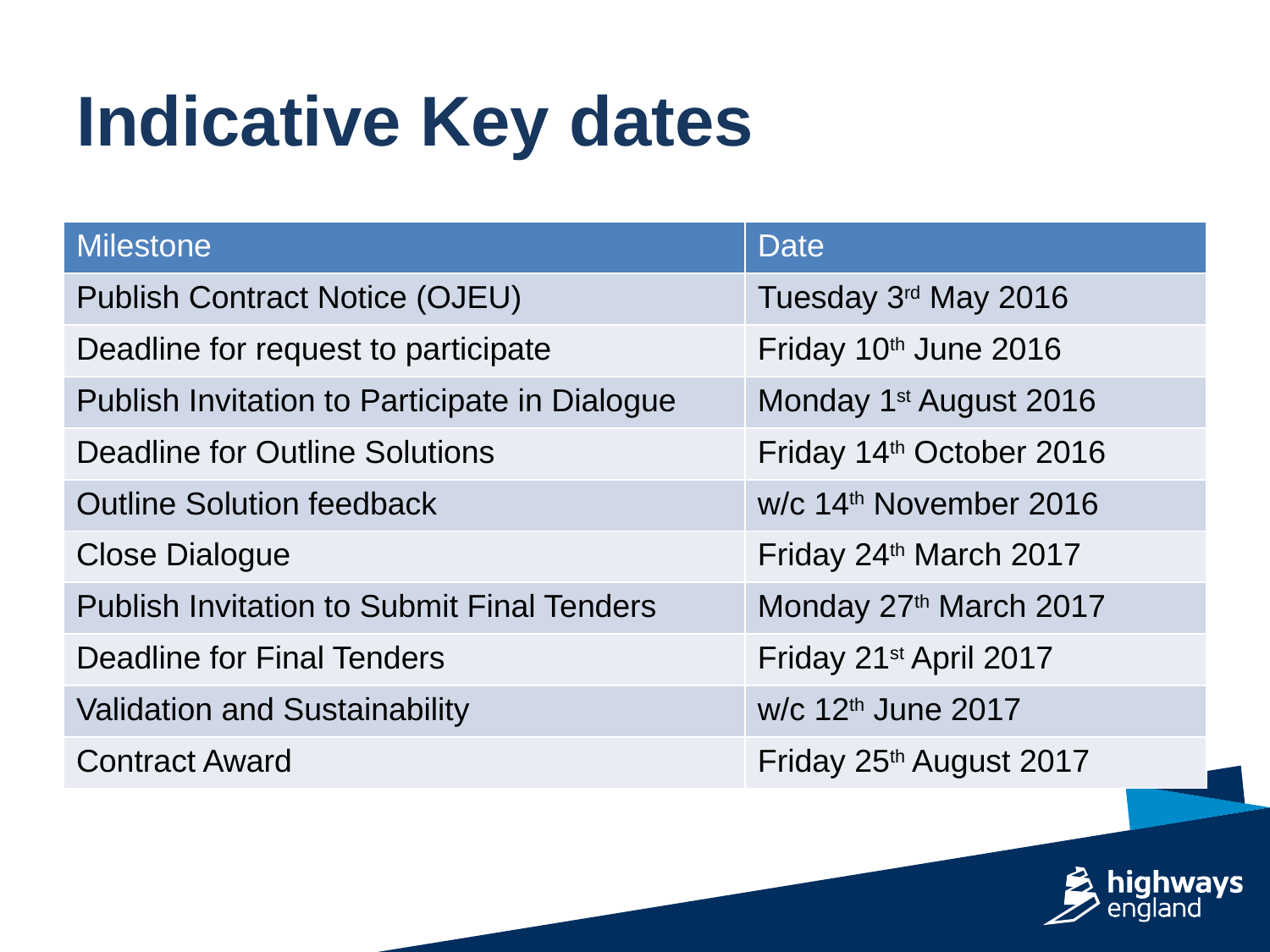

# Indicative Key dates
| Milestone | Date |
| --- | --- |
| Publish Contract Notice (OJEU) | Tuesday 3rd May 2016 |
| Deadline for request to participate | Friday 10th June 2016 |
| Publish Invitation to Participate in Dialogue | Monday 1st August 2016 |
| Deadline for Outline Solutions | Friday 14th October 2016 |
| Outline Solution feedback | w/c 14th November 2016 |
| Close Dialogue | Friday 24th March 2017 |
| Publish Invitation to Submit Final Tenders | Monday 27th March 2017 |
| Deadline for Final Tenders | Friday 21st April 2017 |
| Validation and Sustainability | w/c 12th June 2017 |
| Contract Award | Friday 25th August 2017 |